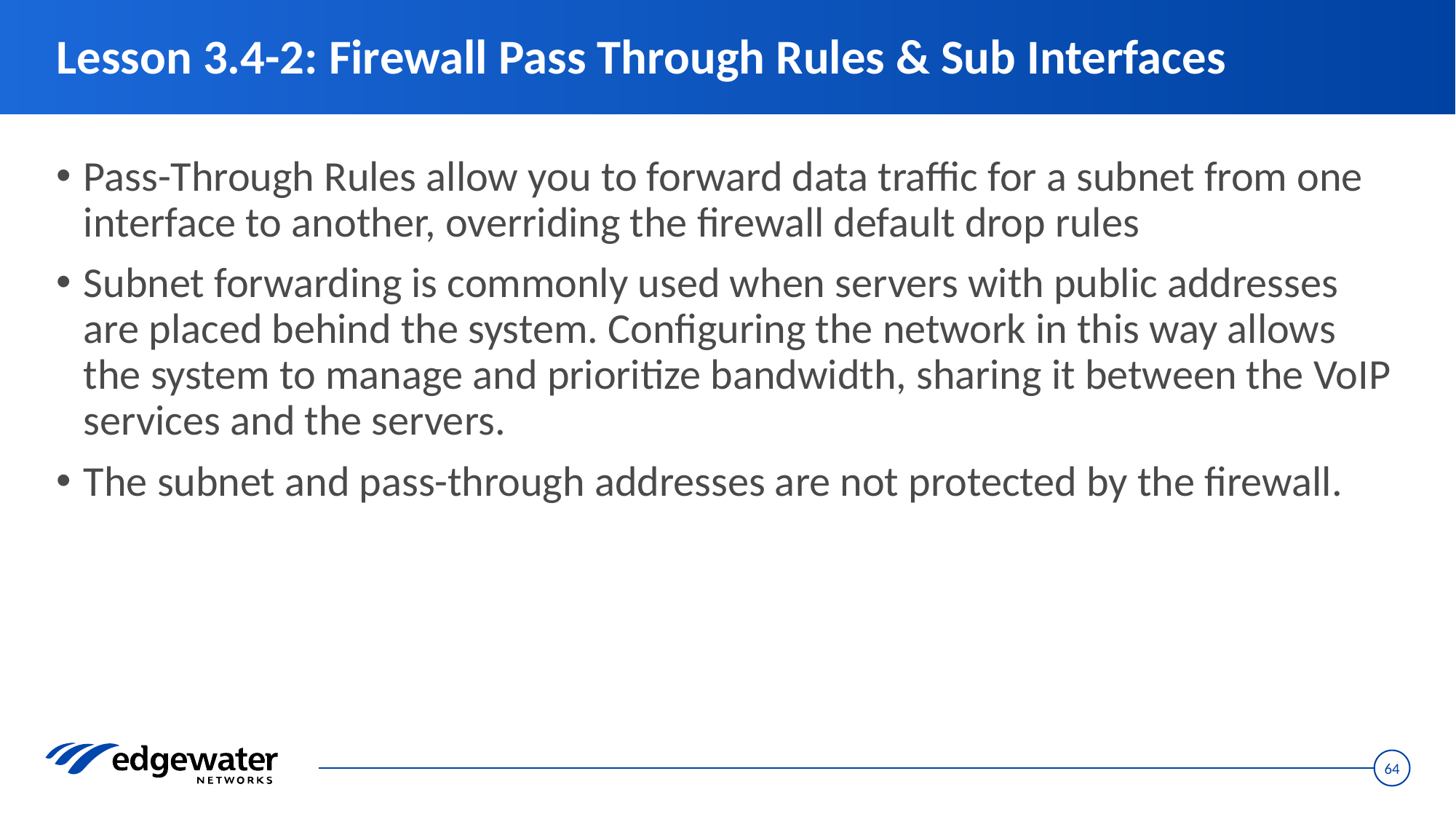

# Lesson 3.4-2: Firewall Pass Through Rules & Sub Interfaces
Pass-Through Rules allow you to forward data traffic for a subnet from one interface to another, overriding the firewall default drop rules
Subnet forwarding is commonly used when servers with public addresses are placed behind the system. Configuring the network in this way allows the system to manage and prioritize bandwidth, sharing it between the VoIP services and the servers.
The subnet and pass-through addresses are not protected by the firewall.